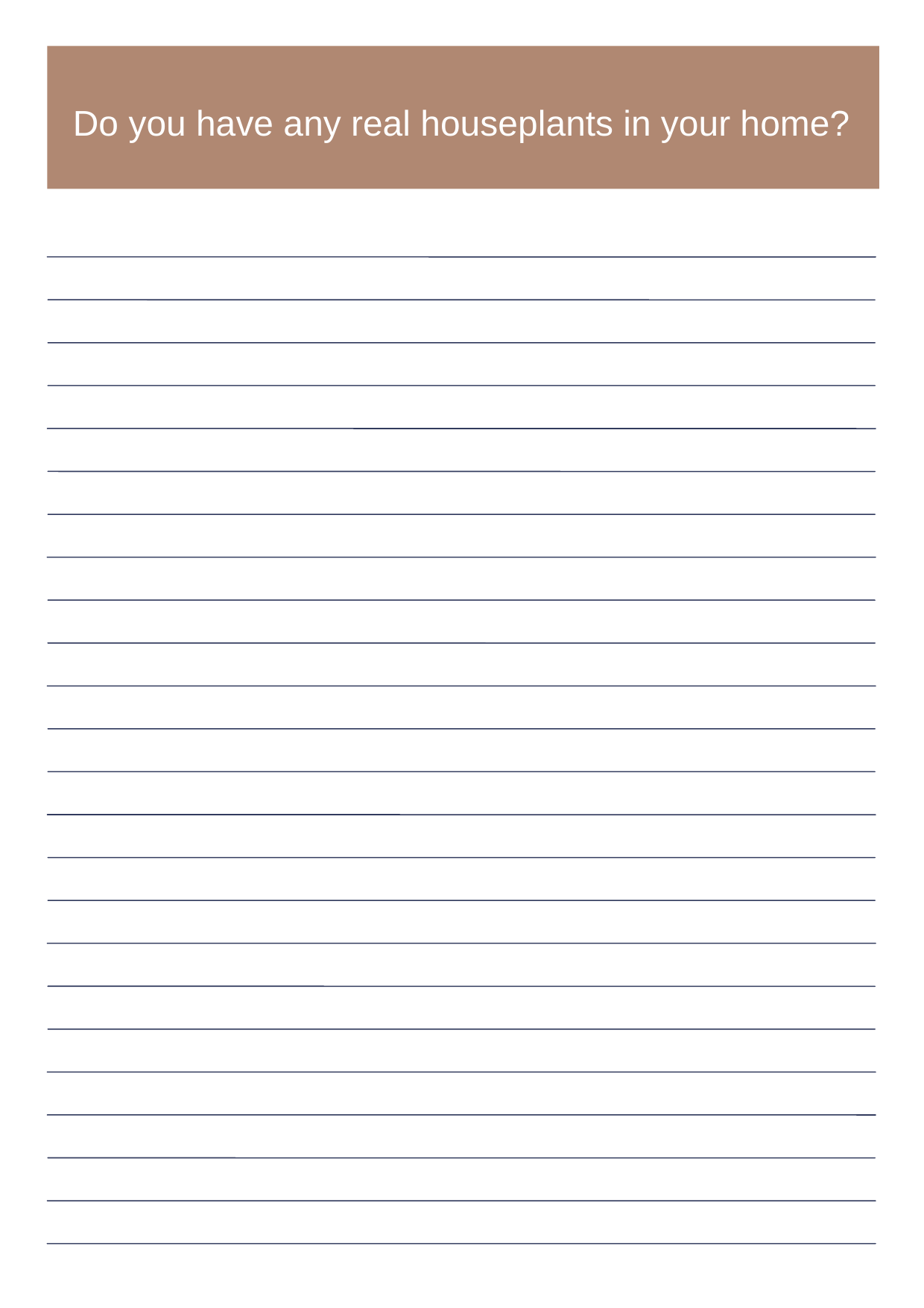

Do you have any real houseplants in your home?